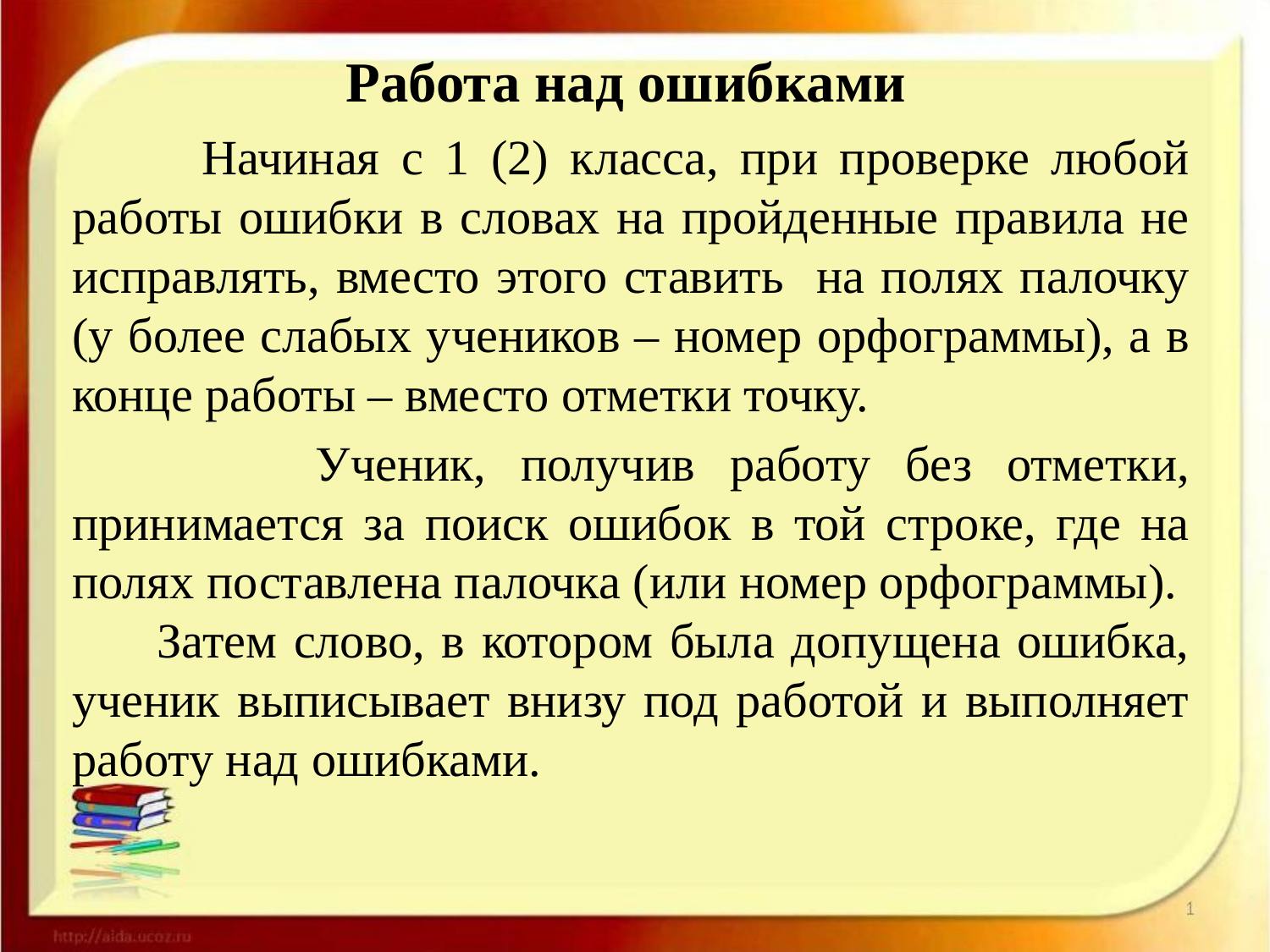

# Работа над ошибками
      Начиная с 1 (2) класса, при проверке любой работы ошибки в словах на пройденные правила не исправлять, вместо этого ставить  на полях палочку (у более слабых учеников – номер орфограммы), а в конце работы – вместо отметки точку.
       Ученик, получив работу без отметки, принимается за поиск ошибок в той строке, где на полях поставлена палочка (или номер орфограммы).       Затем слово, в котором была допущена ошибка, ученик выписывает внизу под работой и выполняет работу над ошибками.